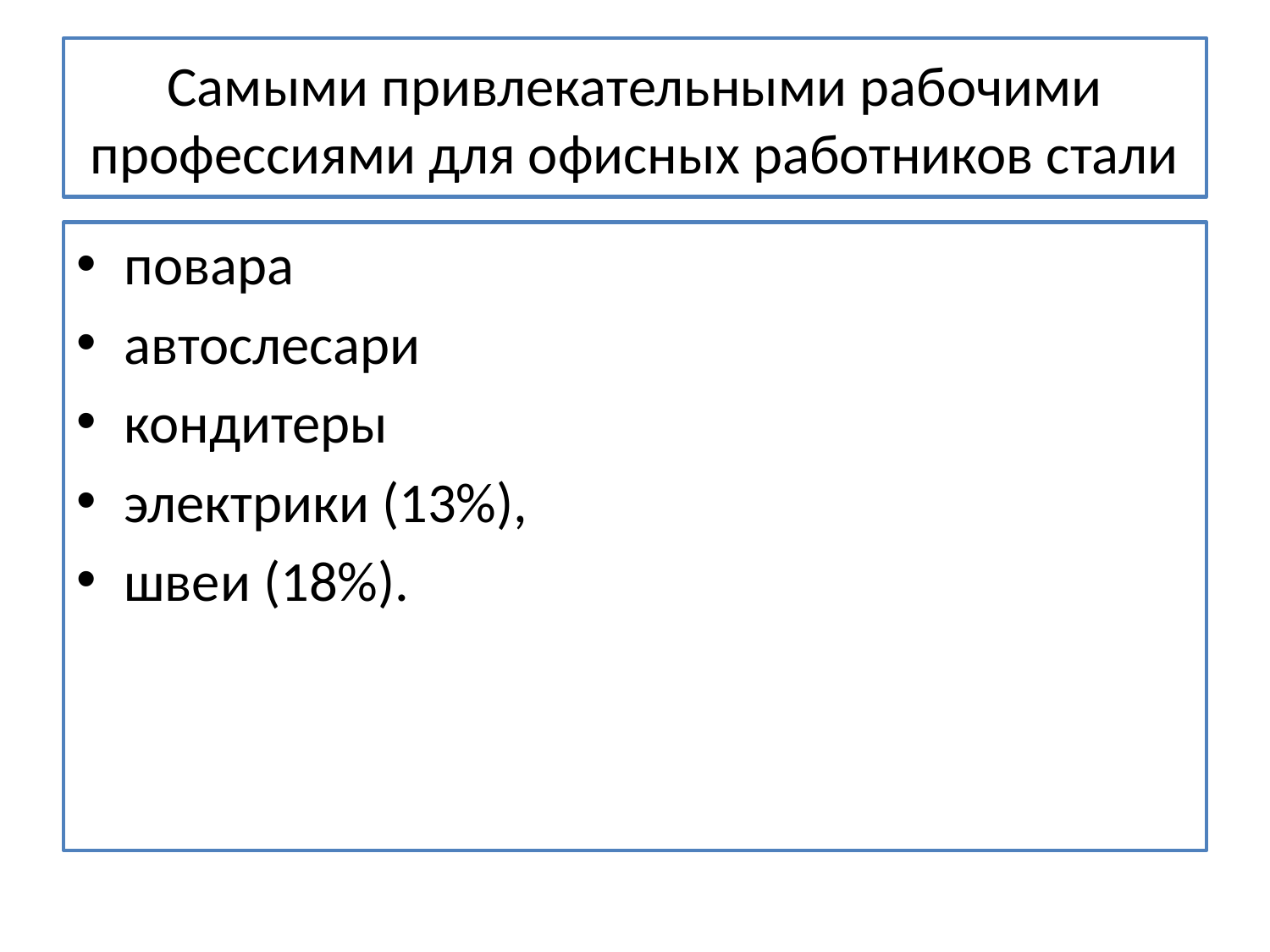

# Самыми привлекательными рабочими профессиями для офисных работников стали
повара
автослесари
кондитеры
электрики (13%),
швеи (18%).